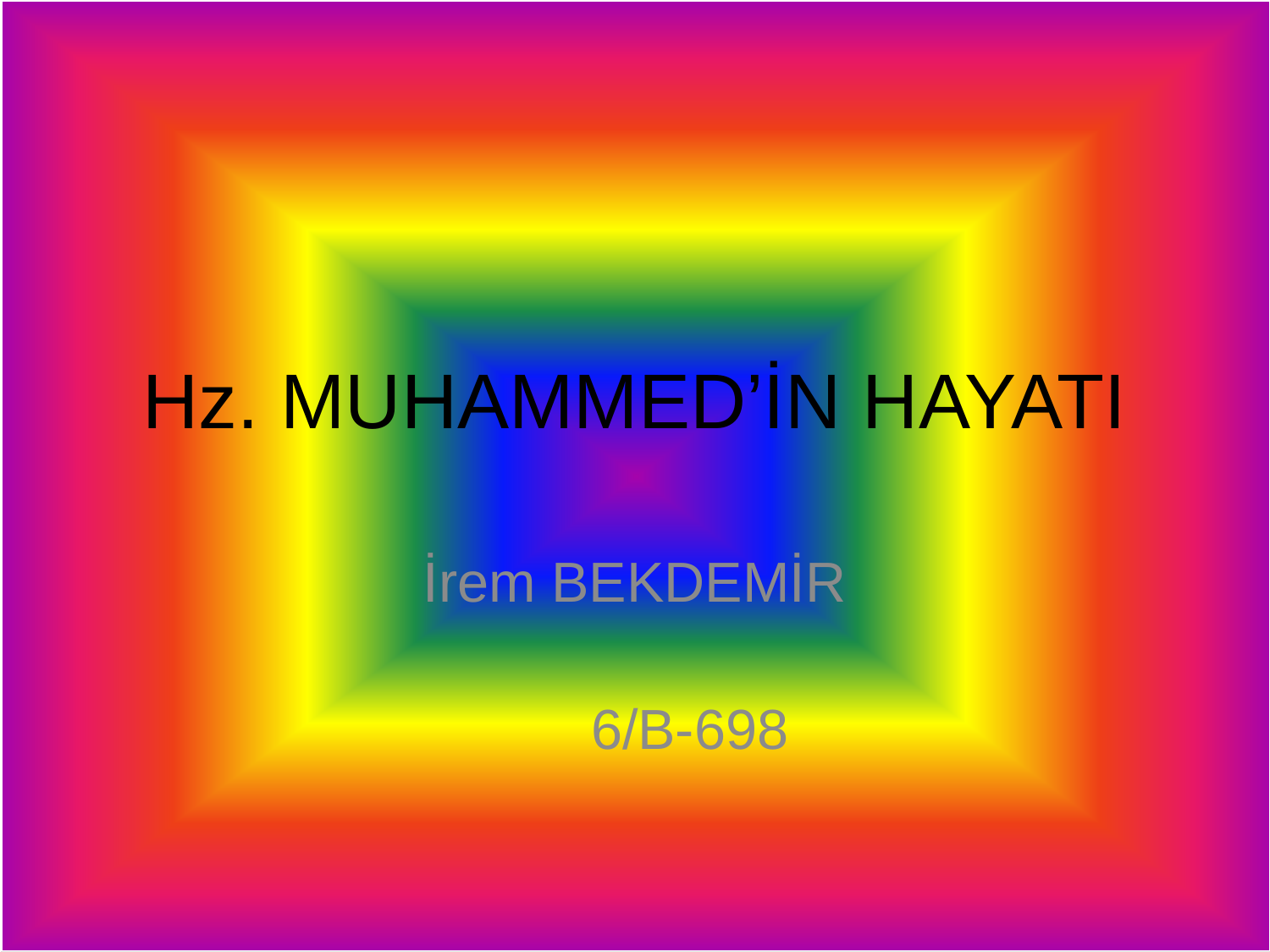

# Hz. MUHAMMED’İN HAYATI
İrem BEKDEMİR
                                                               6/B-698